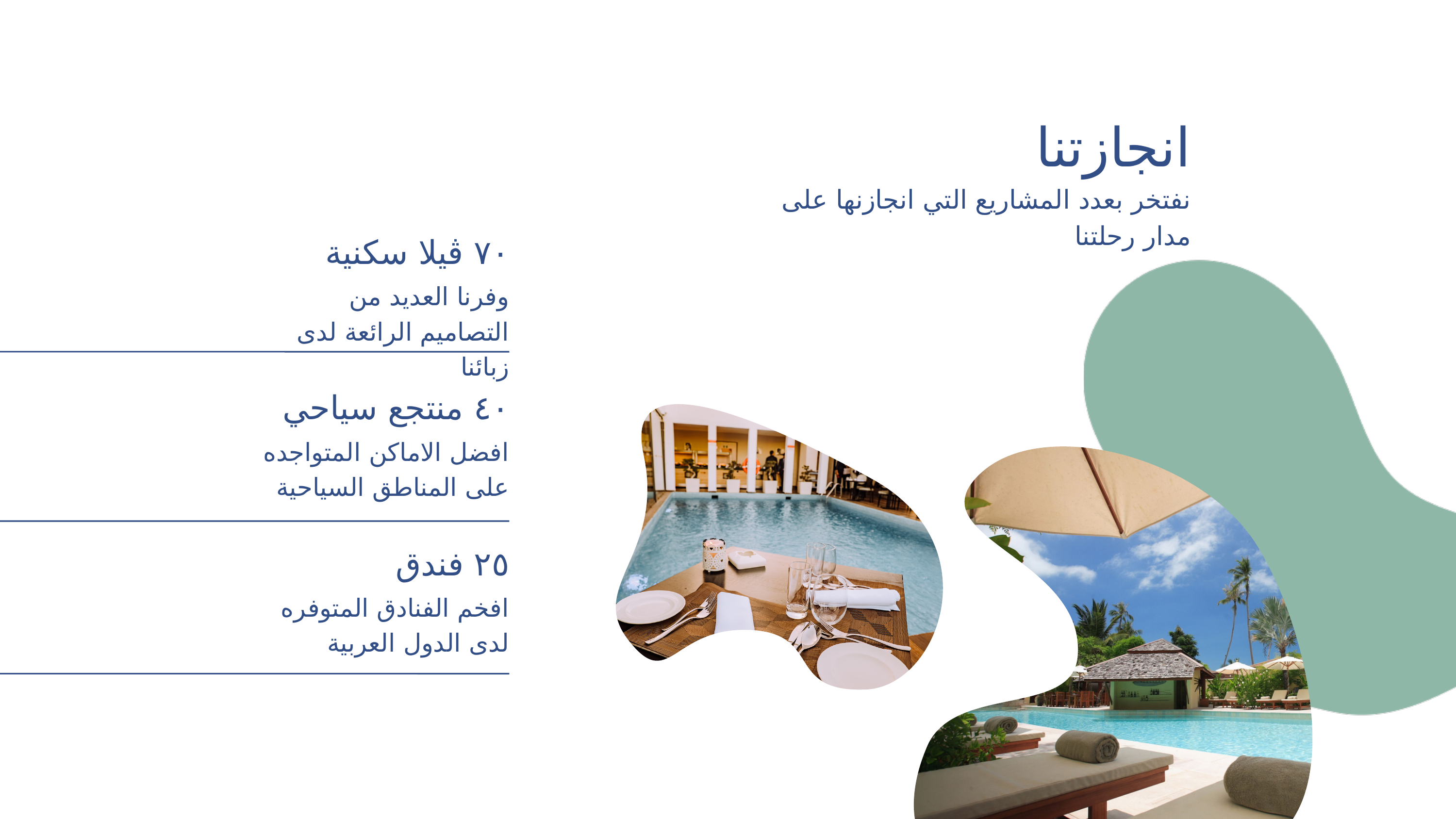

انجازتنا
نفتخر بعدد المشاريع التي انجازنها على مدار رحلتنا

٧٠ ڤيلا سكنية
وفرنا العديد من التصاميم الرائعة لدى زبائنا

٤٠ منتجع سياحي

افضل الاماكن المتواجده على المناطق السياحية

٢٥ فندق
افخم الفنادق المتوفره لدى الدول العربية